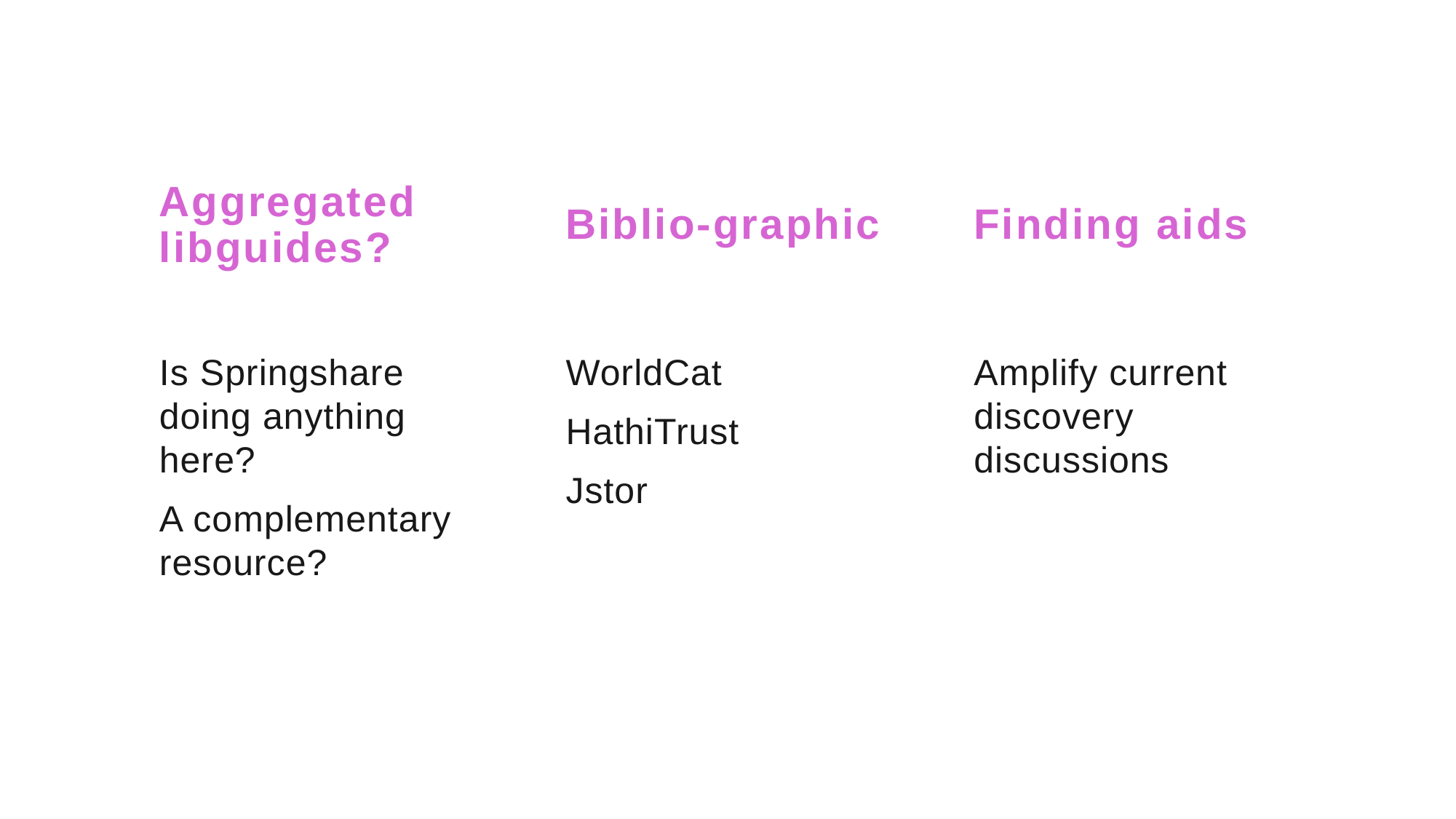

Aggregated libguides?
Biblio-graphic
Finding aids
Is Springshare doing anything here?
A complementary resource?
WorldCat
HathiTrust
Jstor
Amplify current discovery discussions